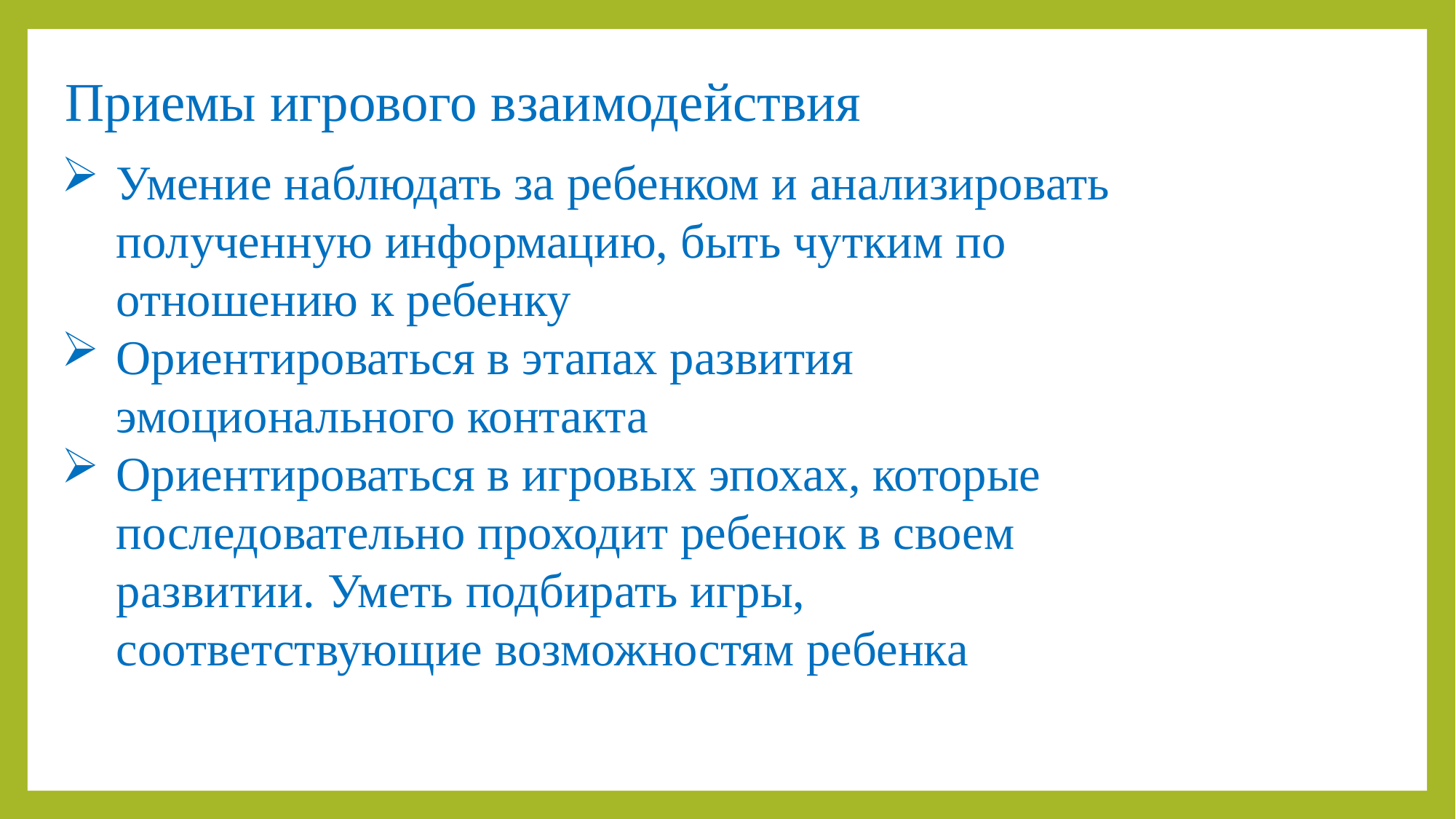

Приемы игрового взаимодействия
Умение наблюдать за ребенком и анализировать полученную информацию, быть чутким по отношению к ребенку
Ориентироваться в этапах развития эмоционального контакта
Ориентироваться в игровых эпохах, которые последовательно проходит ребенок в своем развитии. Уметь подбирать игры, соответствующие возможностям ребенка